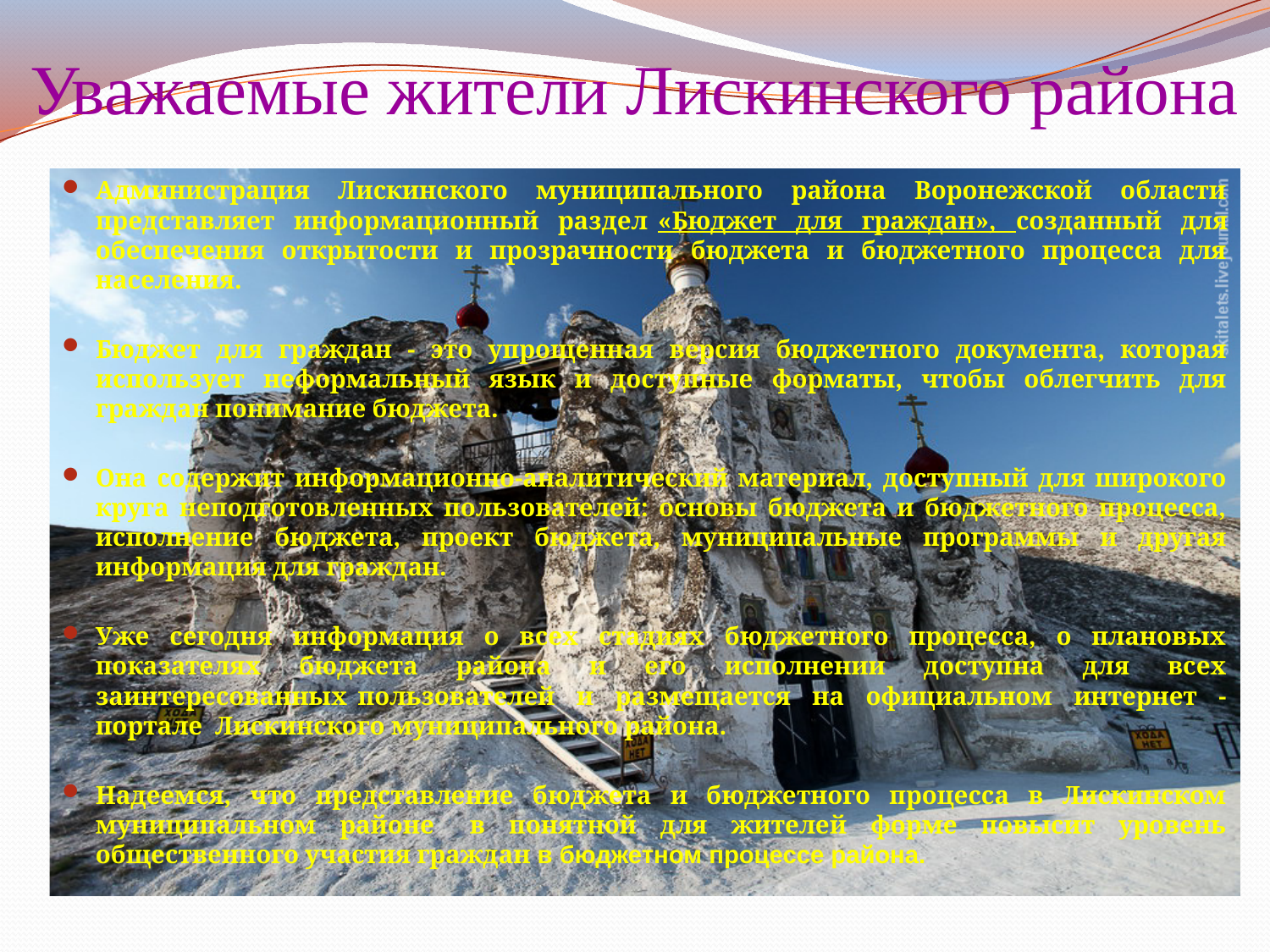

# Уважаемые жители Лискинского района
Администрация  Лискинского  муниципального  района  Воронежской  области представляет  информационный  раздел «Бюджет  для  граждан»,  созданный  для обеспечения  открытости  и  прозрачности  бюджета  и  бюджетного  процесса  для населения.

Бюджет для граждан - это упрощенная версия бюджетного документа, которая использует неформальный язык и доступные форматы, чтобы облегчить для граждан понимание бюджета.

Она содержит информационно-аналитический материал, доступный для широкого круга неподготовленных пользователей: основы бюджета и бюджетного процесса, исполнение бюджета, проект бюджета, муниципальные программы и другая информация для граждан.

Уже  сегодня  информация  о  всех  стадиях  бюджетного  процесса,  о  плановых показателях бюджета района и его исполнении доступна для всех заинтересованных пользователей  и  размещается  на  официальном  интернет  - портале  Лискинского муниципального района.

Надеемся,  что  представление  бюджета  и  бюджетного  процесса  в  Лискинском муниципальном  районе   в  понятной  для  жителей  форме  повысит  уровень общественного участия граждан в бюджетном процессе района.